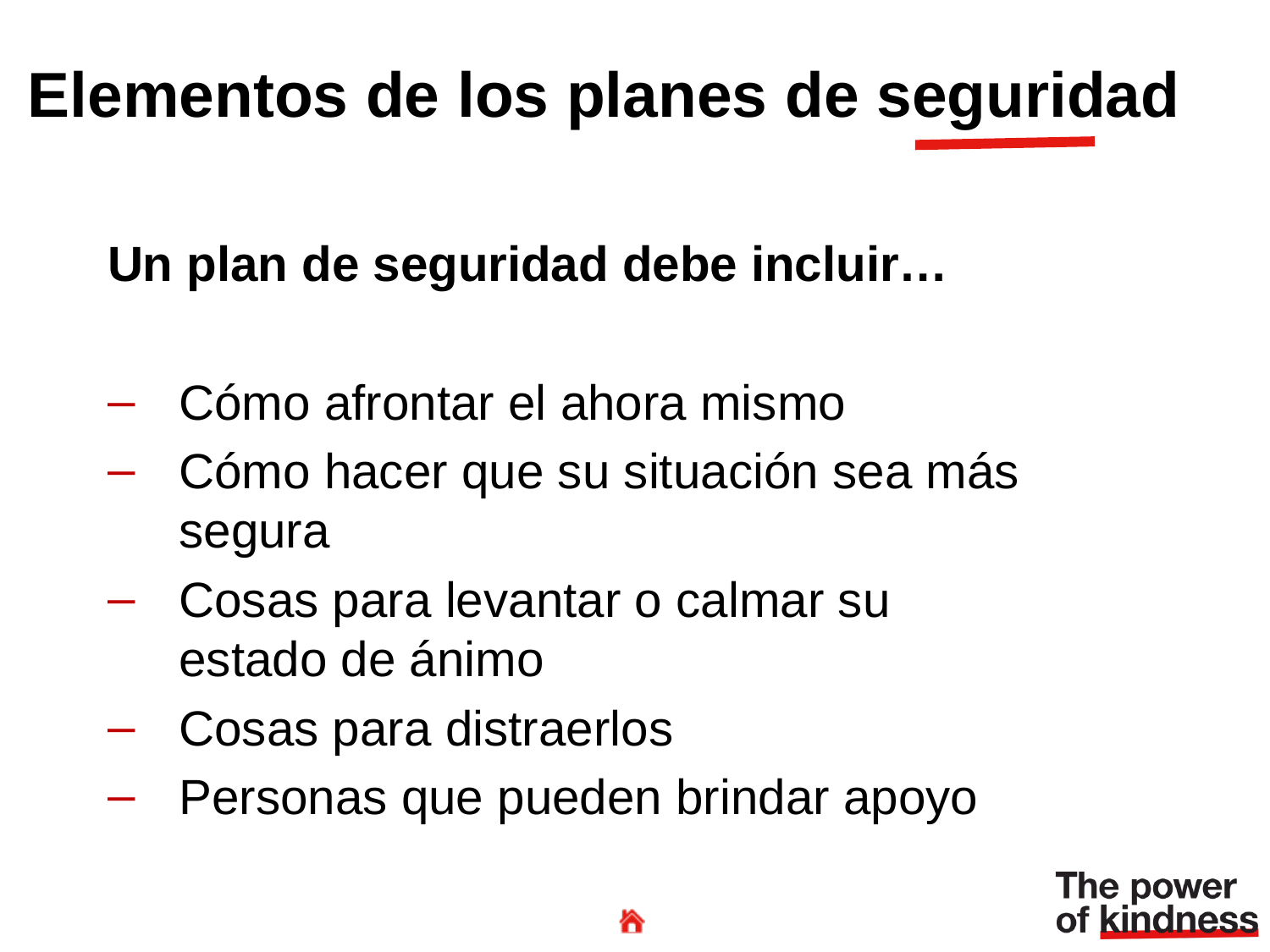

Elementos de los planes de seguridad

Un plan de seguridad debe incluir…

Cómo afrontar el ahora mismo
Cómo hacer que su situación sea más segura
Cosas para levantar o calmar su estado de ánimo
Cosas para distraerlos
Personas que pueden brindar apoyo